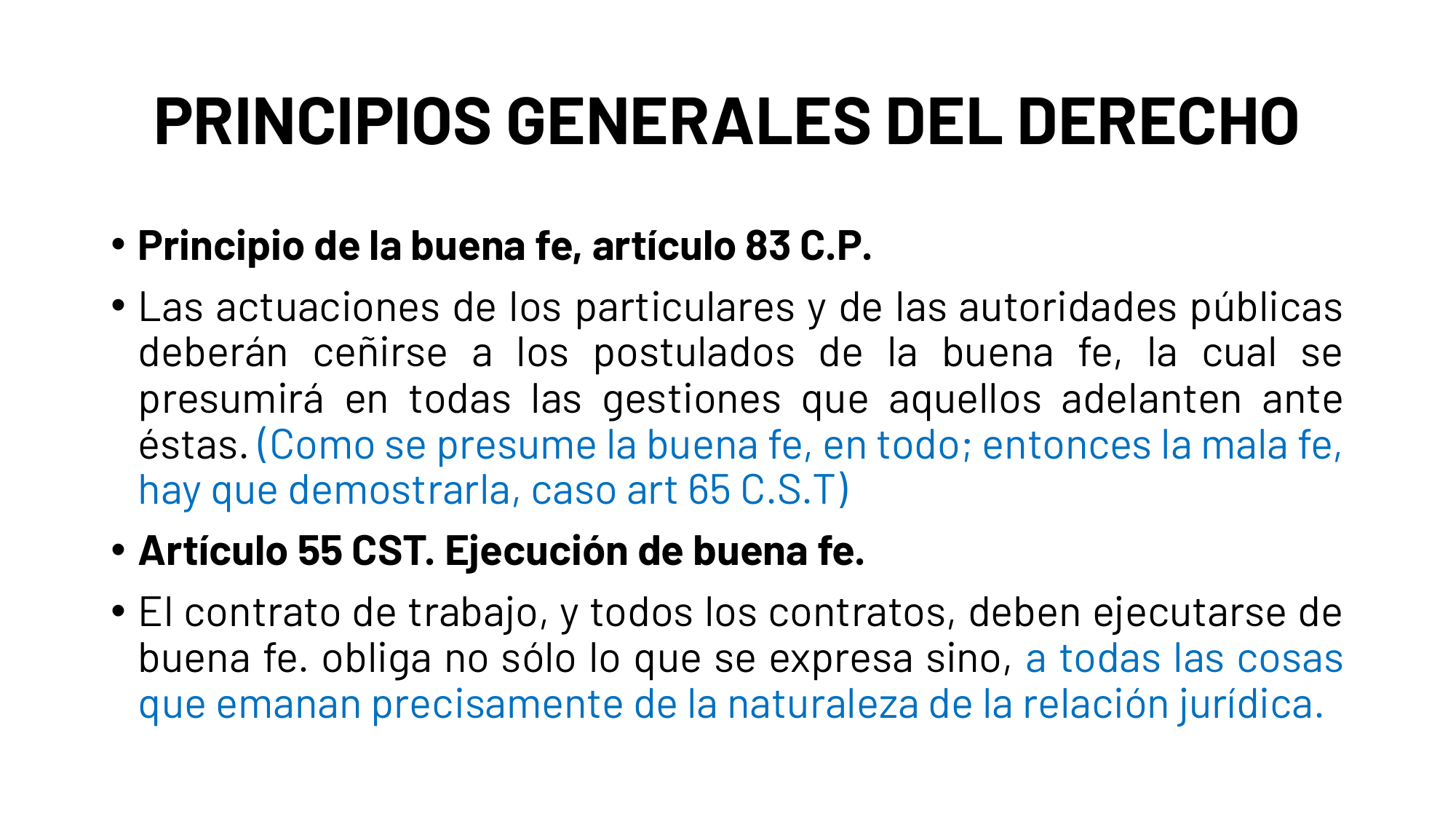

# PRINCIPIOS GENERALES DEL DERECHO
Principio de la buena fe, artículo 83 C.P.
Las actuaciones de los particulares y de las autoridades públicas deberán ceñirse a los postulados de la buena fe, la cual se presumirá en todas las gestiones que aquellos adelanten ante éstas. (Como se presume la buena fe, en todo; entonces la mala fe, hay que demostrarla, caso art 65 C.S.T)
Artículo 55 CST. Ejecución de buena fe.
El contrato de trabajo, y todos los contratos, deben ejecutarse de buena fe. obliga no sólo lo que se expresa sino, a todas las cosas que emanan precisamente de la naturaleza de la relación jurídica.